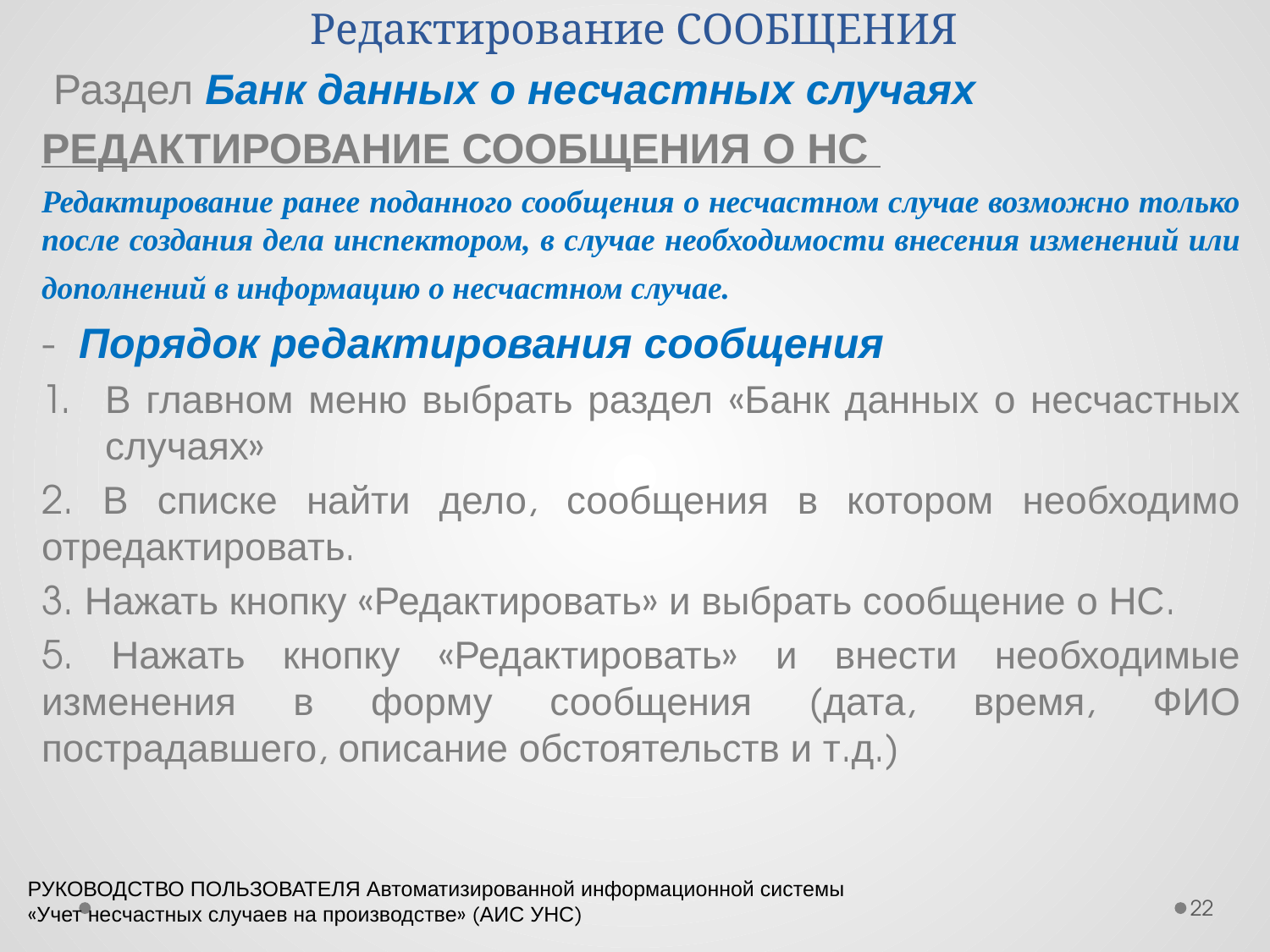

Редактирование СООБЩЕНИЯ
 Раздел Банк данных о несчастных случаях
РЕДАКТИРОВАНИЕ СООБЩЕНИЯ О НС
Редактирование ранее поданного сообщения о несчастном случае возможно только после создания дела инспектором, в случае необходимости внесения изменений или дополнений в информацию о несчастном случае.
-  Порядок редактирования сообщения
В главном меню выбрать раздел «Банк данных о несчастных случаях»
2. В списке найти дело, сообщения в котором необходимо отредактировать.
3. Нажать кнопку «Редактировать» и выбрать сообщение о НС.
5. Нажать кнопку «Редактировать» и внести необходимые изменения в форму сообщения (дата, время, ФИО пострадавшего, описание обстоятельств и т.д.)

РУКОВОДСТВО ПОЛЬЗОВАТЕЛЯ Автоматизированной информационной системы «Учет несчастных случаев на производстве» (АИС УНС)
22